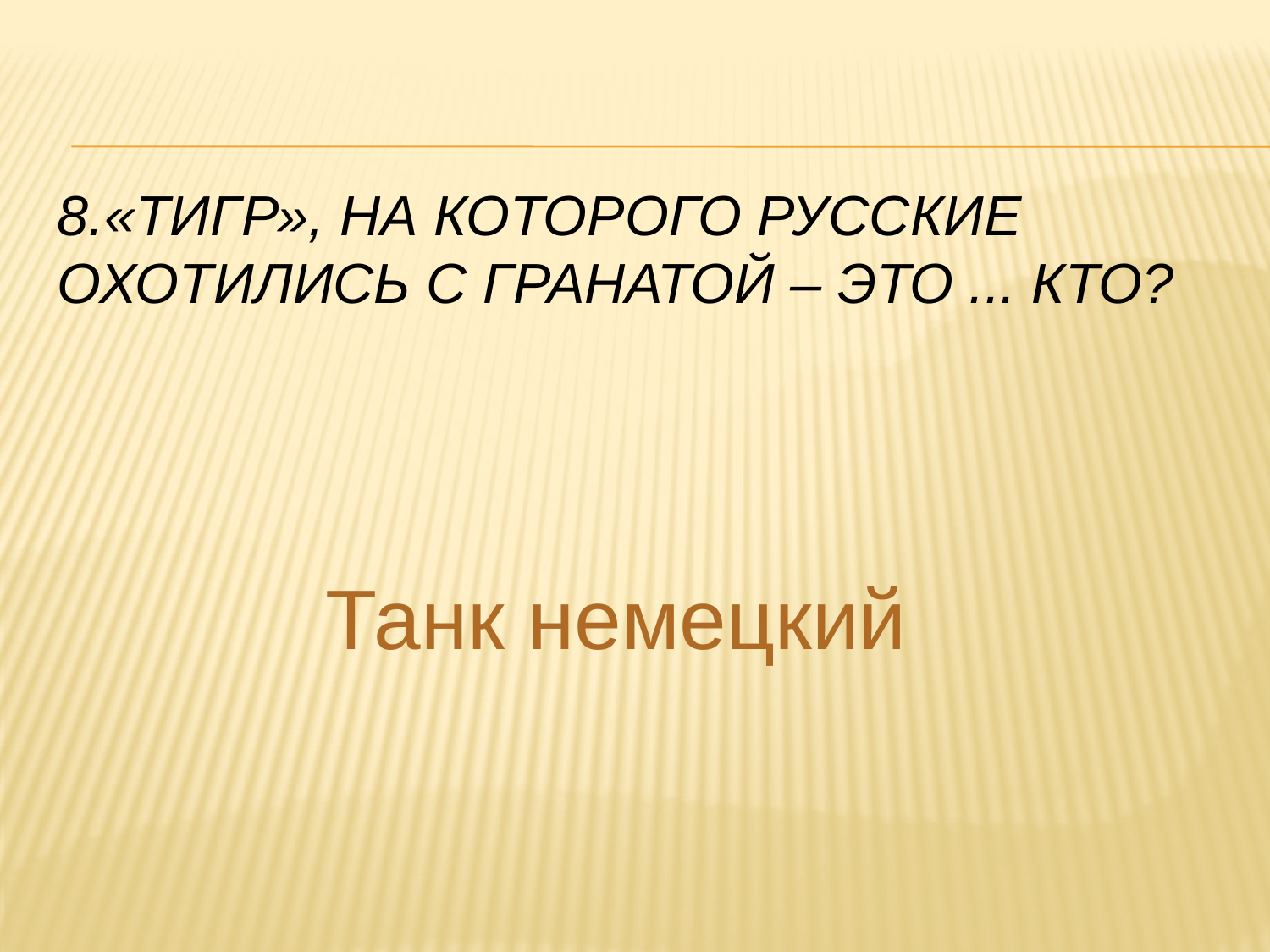

# 8.«Тигр», на которого русские охотились с гранатой – это ... Кто?
Танк немецкий